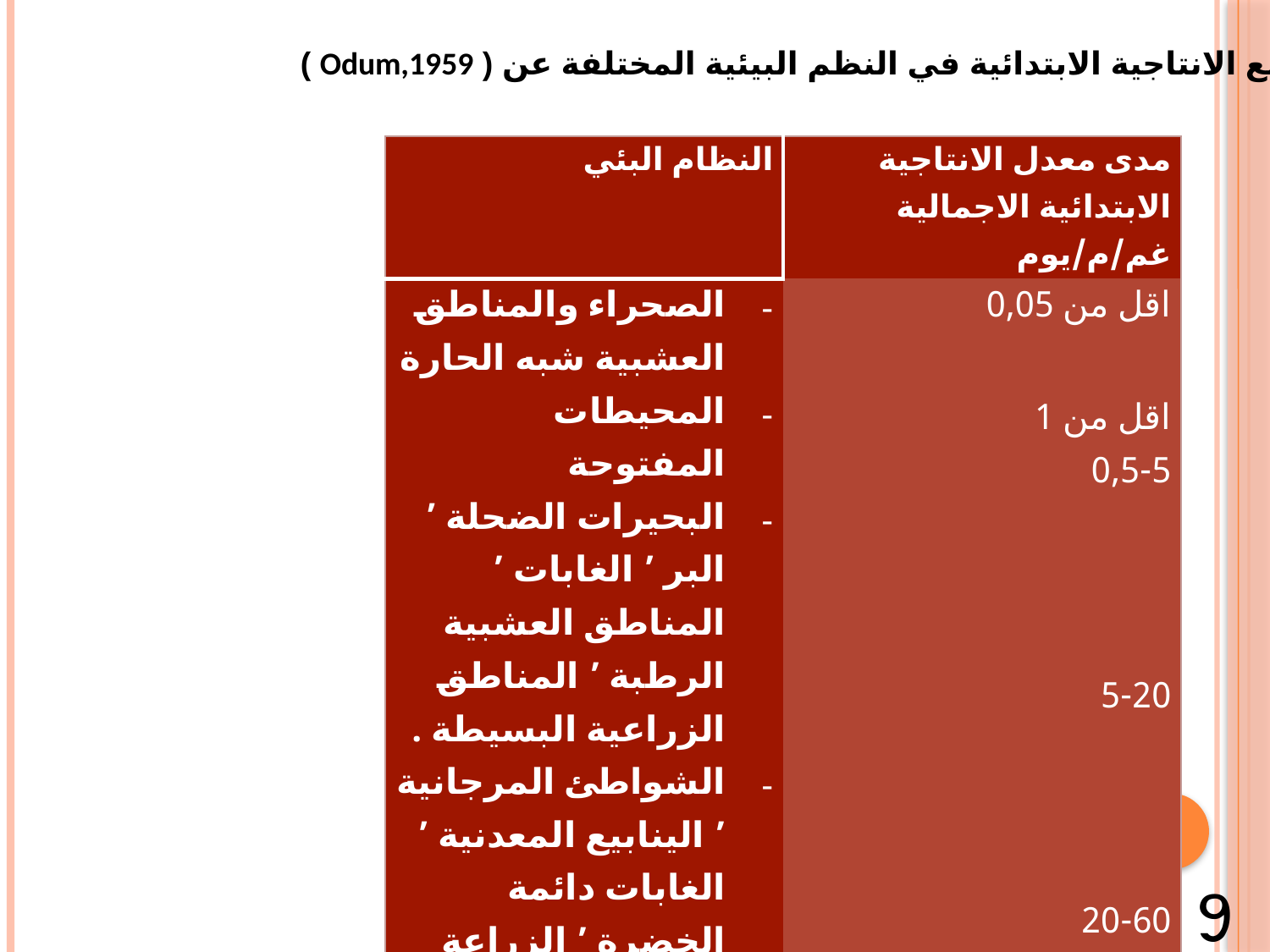

توزيع الانتاجية الابتدائية في النظم البيئية المختلفة عن ( Odum,1959 )

| النظام البئي | مدى معدل الانتاجية الابتدائية الاجمالية غم/م/يوم |
| --- | --- |
| الصحراء والمناطق العشبية شبه الحارة المحيطات المفتوحة البحيرات الضحلة ’ البر ’ الغابات ’ المناطق العشبية الرطبة ’ المناطق الزراعية البسيطة . الشواطئ المرجانية ’ الينابيع المعدنية ’ الغابات دائمة الخضرة ’ الزراعة المكثفة . أعلي معدل يمكن بلوغه في مناطق طبيعية وزراعة اكثر انضاجا ويكون هذا لفترة فصلية | اقل من 0,05 اقل من 1 0,5-5   5-20   20-60 |
9